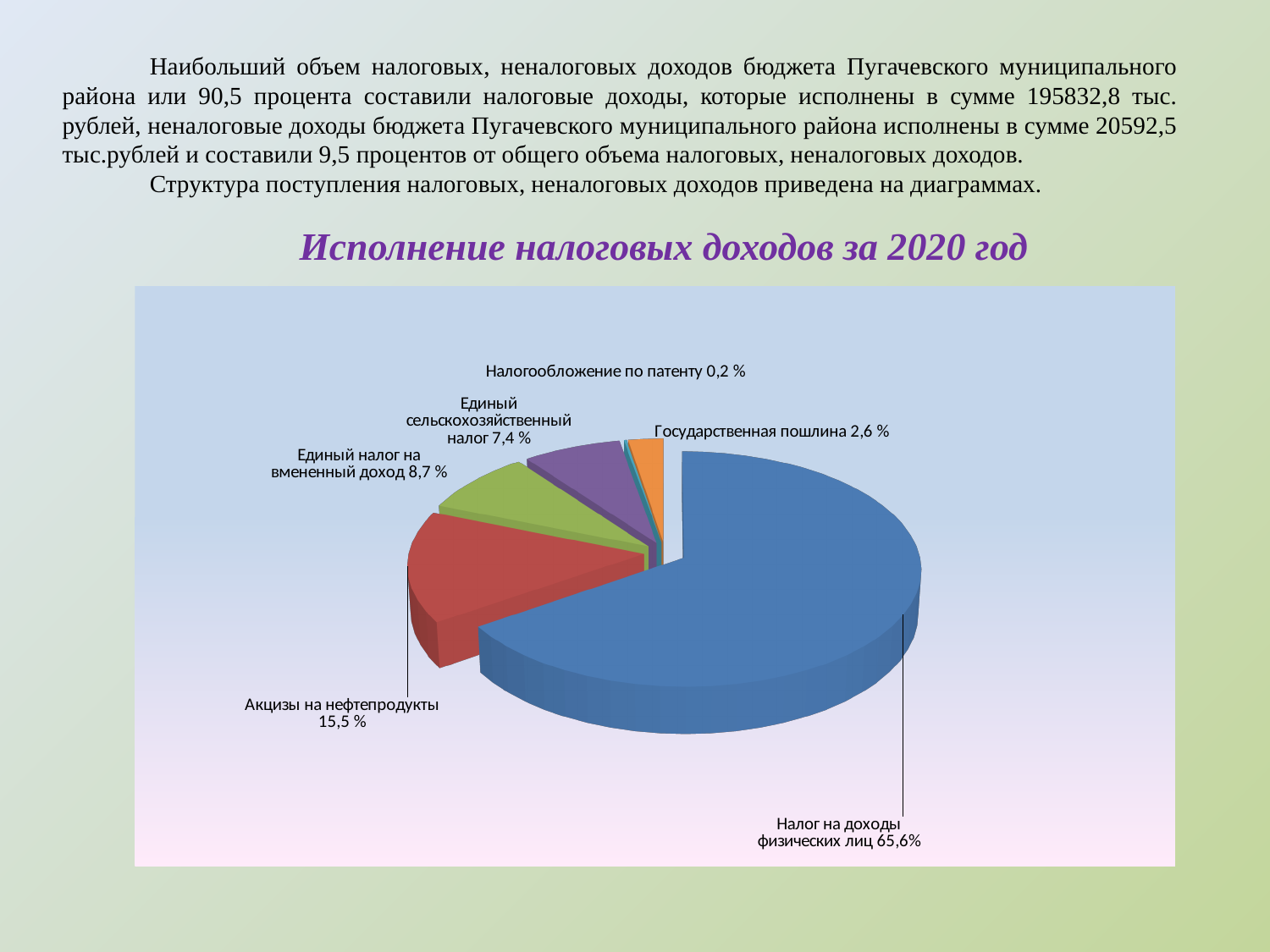

Наибольший объем налоговых, неналоговых доходов бюджета Пугачевского муниципального района или 90,5 процента составили налоговые доходы, которые исполнены в сумме 195832,8 тыс. рублей, неналоговые доходы бюджета Пугачевского муниципального района исполнены в сумме 20592,5 тыс.рублей и составили 9,5 процентов от общего объема налоговых, неналоговых доходов.
Структура поступления налоговых, неналоговых доходов приведена на диаграммах.

Исполнение налоговых доходов за 2020 год

[unsupported chart]